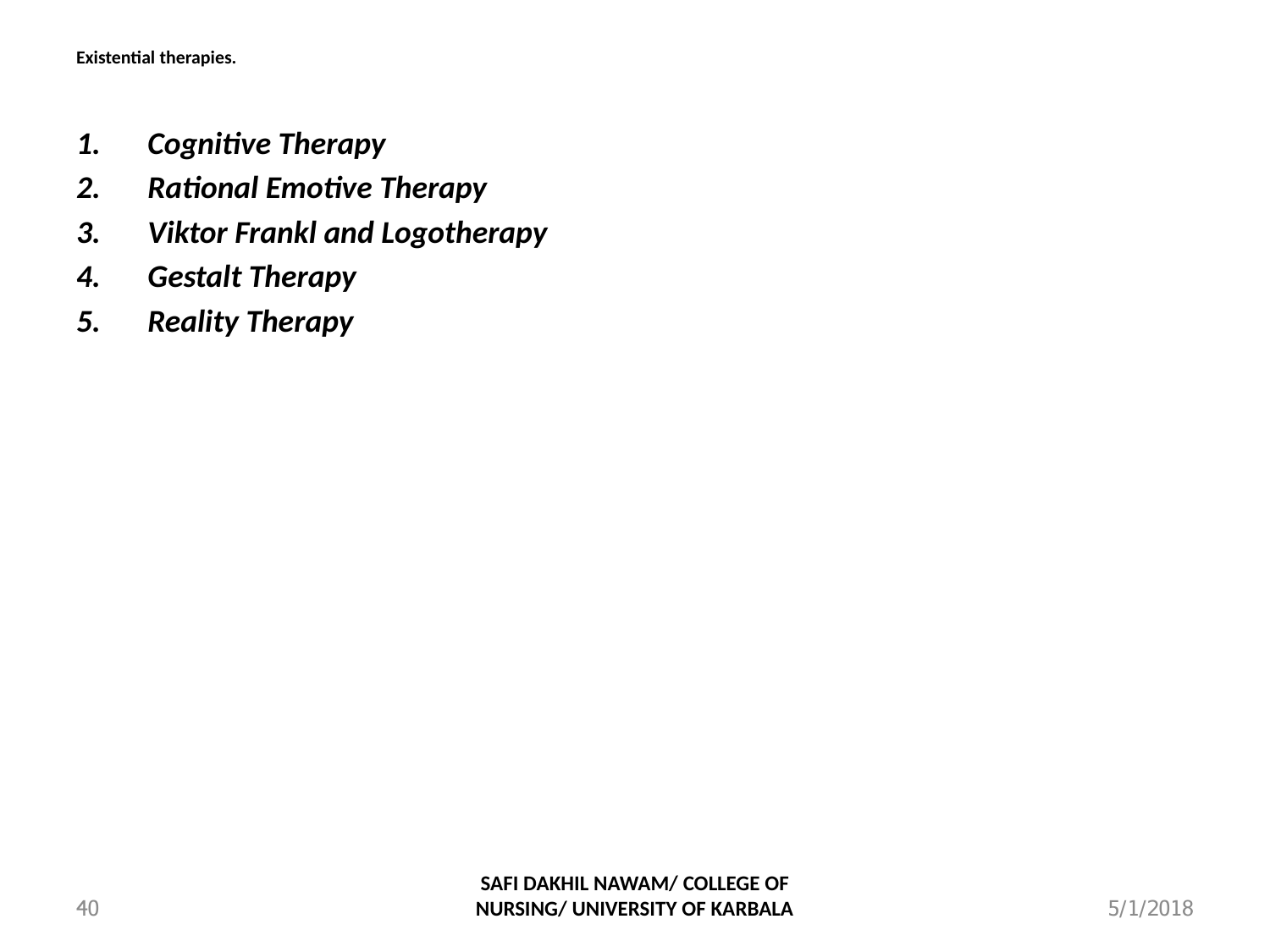

# Existential therapies.
Cognitive Therapy
Rational Emotive Therapy
Viktor Frankl and Logotherapy
Gestalt Therapy
Reality Therapy

40
SAFI DAKHIL NAWAM/ COLLEGE OF NURSING/ UNIVERSITY OF KARBALA

5/1/2018